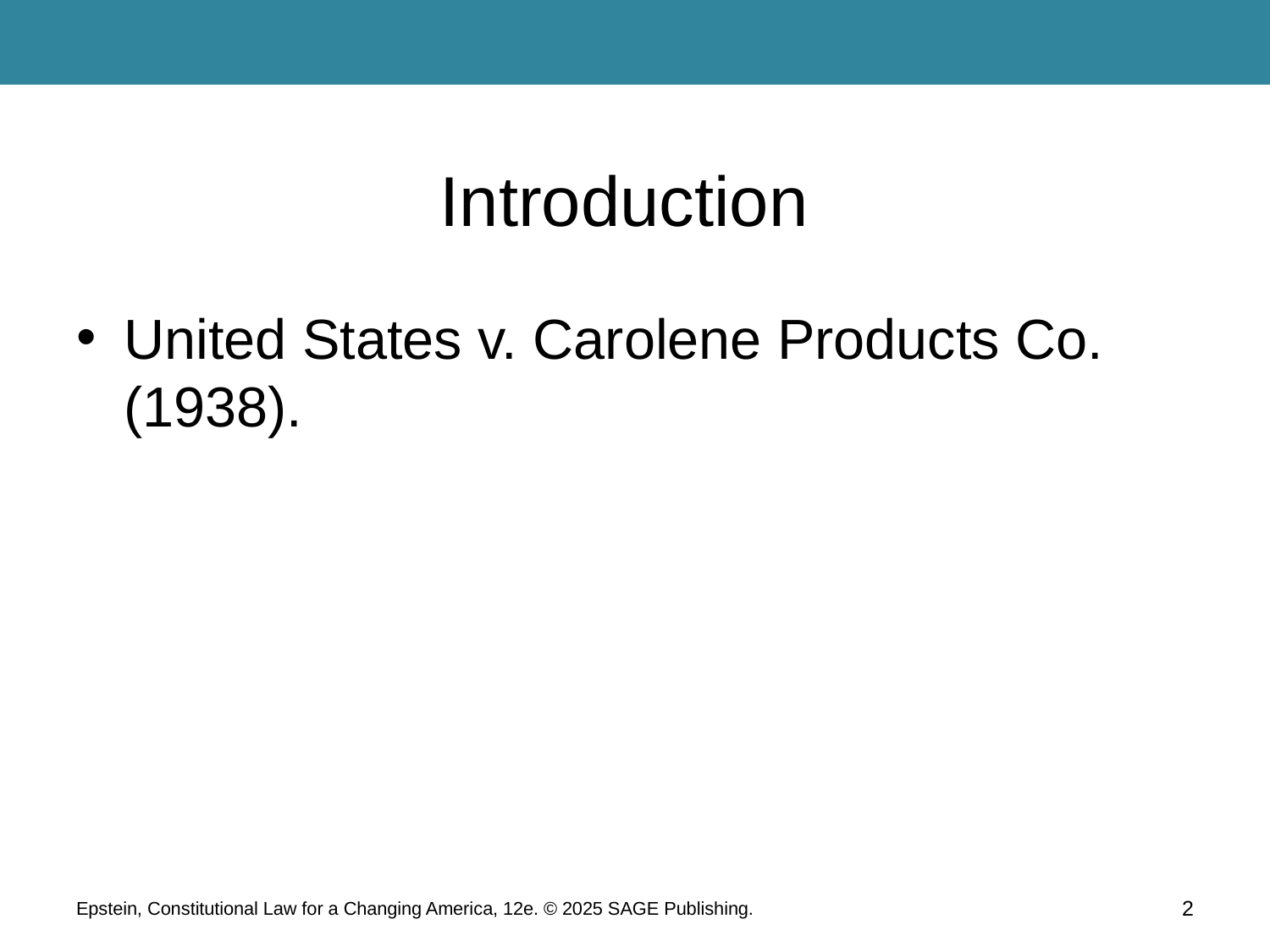

# Introduction
United States v. Carolene Products Co. (1938).
Epstein, Constitutional Law for a Changing America, 12e. © 2025 SAGE Publishing.
2